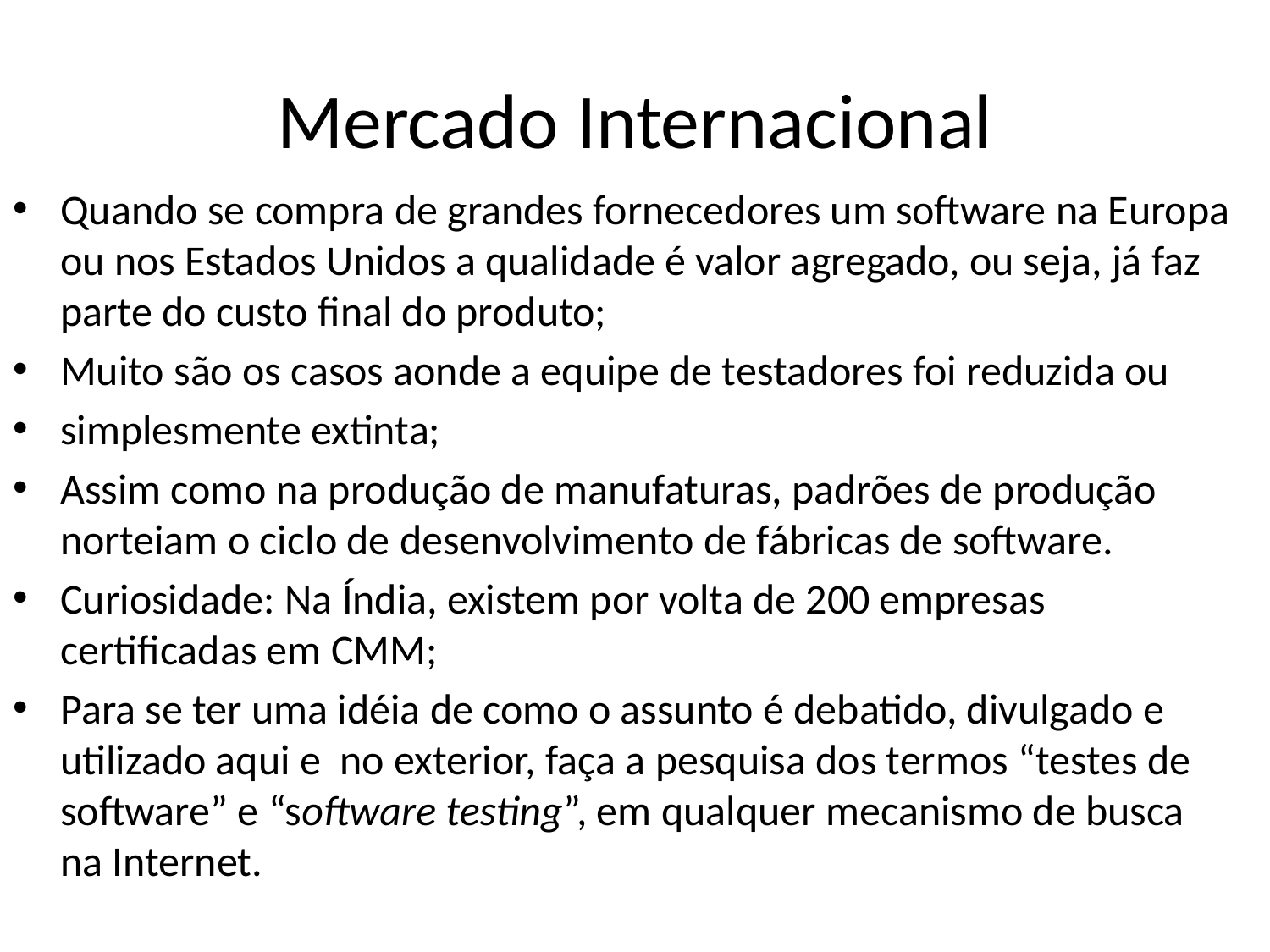

# Mercado Internacional
Quando se compra de grandes fornecedores um software na Europa ou nos Estados Unidos a qualidade é valor agregado, ou seja, já faz parte do custo final do produto;
Muito são os casos aonde a equipe de testadores foi reduzida ou
simplesmente extinta;
Assim como na produção de manufaturas, padrões de produção norteiam o ciclo de desenvolvimento de fábricas de software.
Curiosidade: Na Índia, existem por volta de 200 empresas certificadas em CMM;
Para se ter uma idéia de como o assunto é debatido, divulgado e  utilizado aqui e  no exterior, faça a pesquisa dos termos “testes de software” e “software testing”, em qualquer mecanismo de busca na Internet.